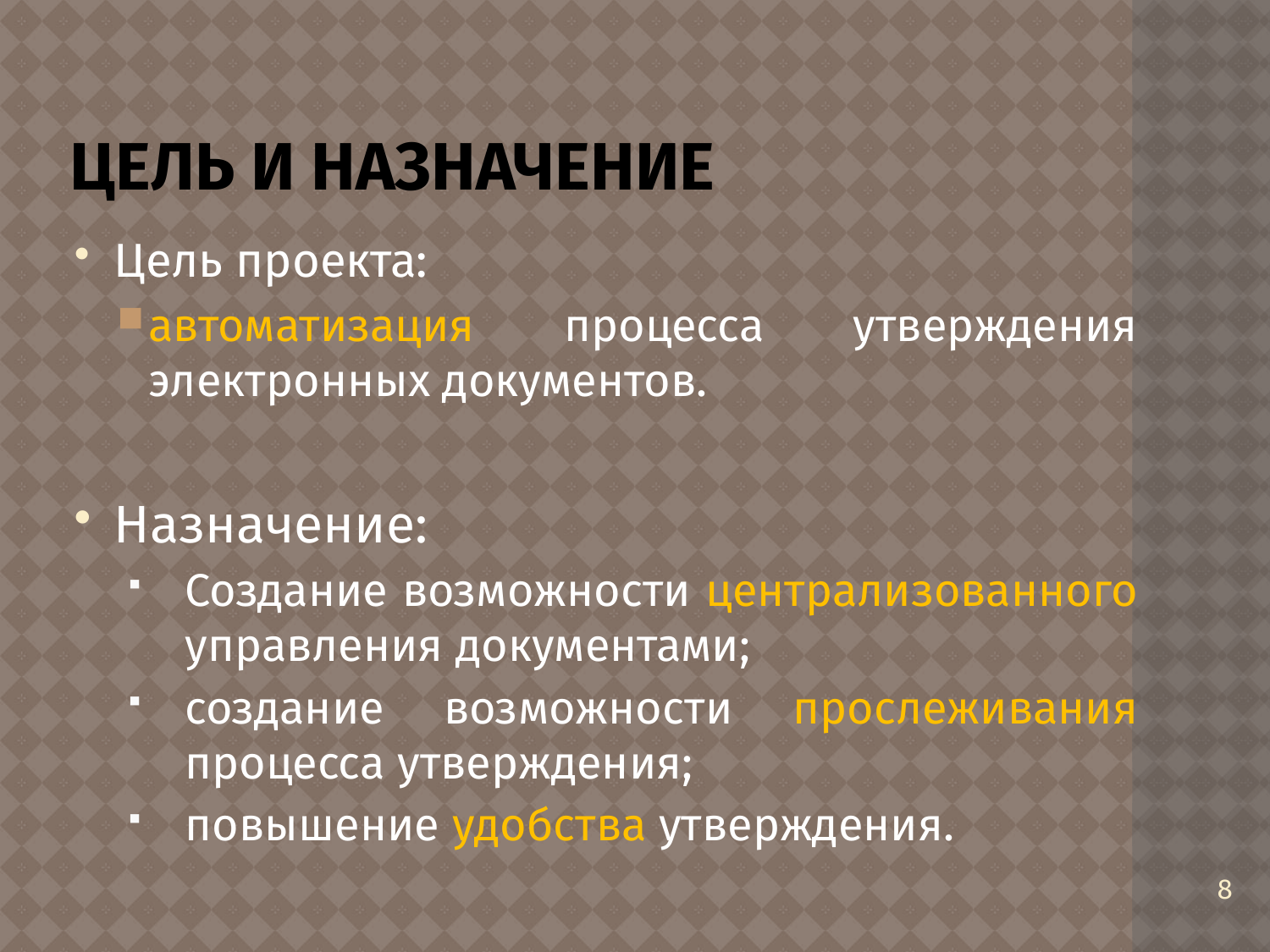

# Цель и назначение
Цель проекта:
автоматизация процесса утверждения электронных документов.

Назначение:
Создание возможности централизованного управления документами;
создание возможности прослеживания процесса утверждения;
повышение удобства утверждения.
8